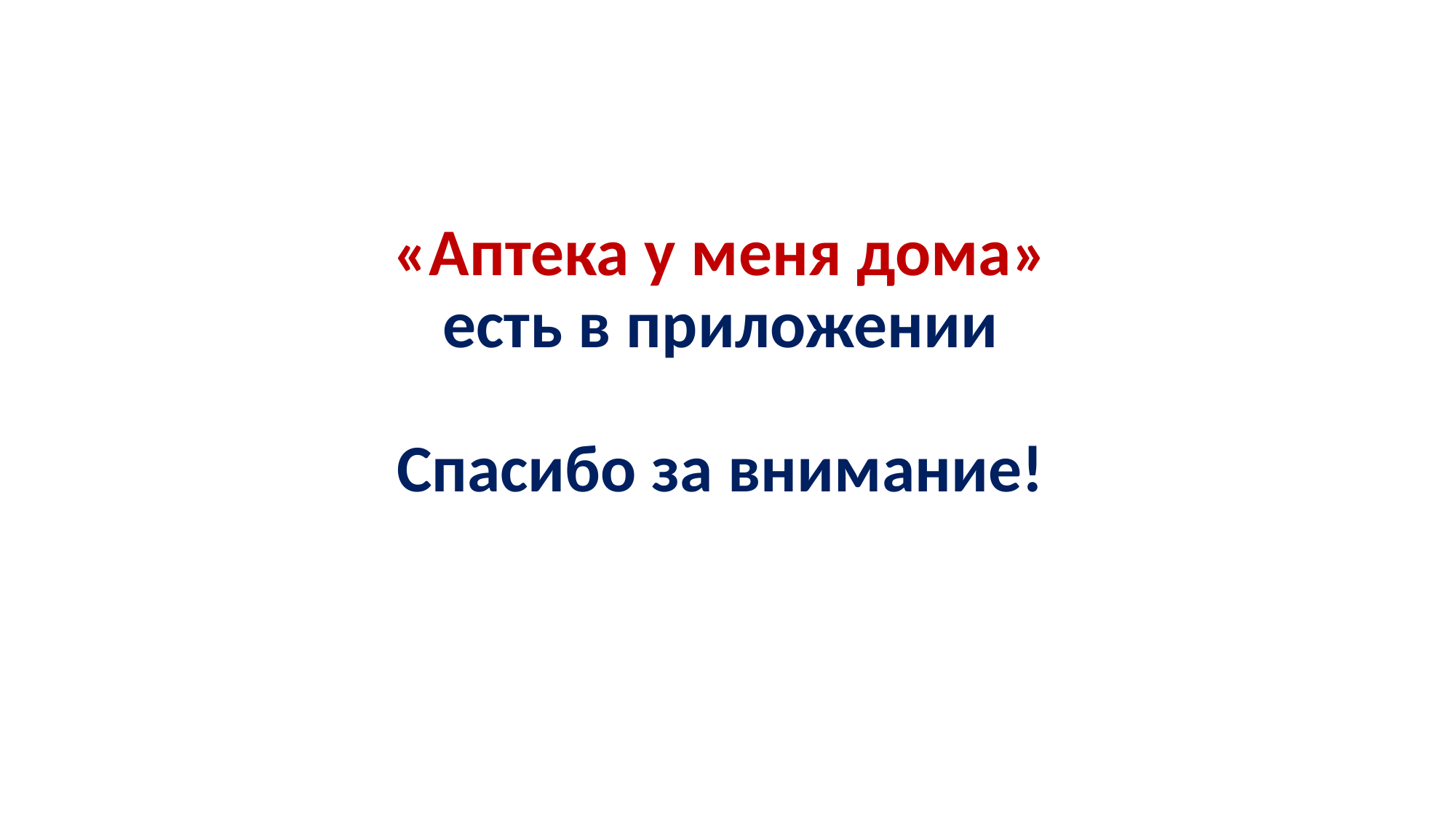

# «Аптека у меня дома» есть в приложении Спасибо за внимание!